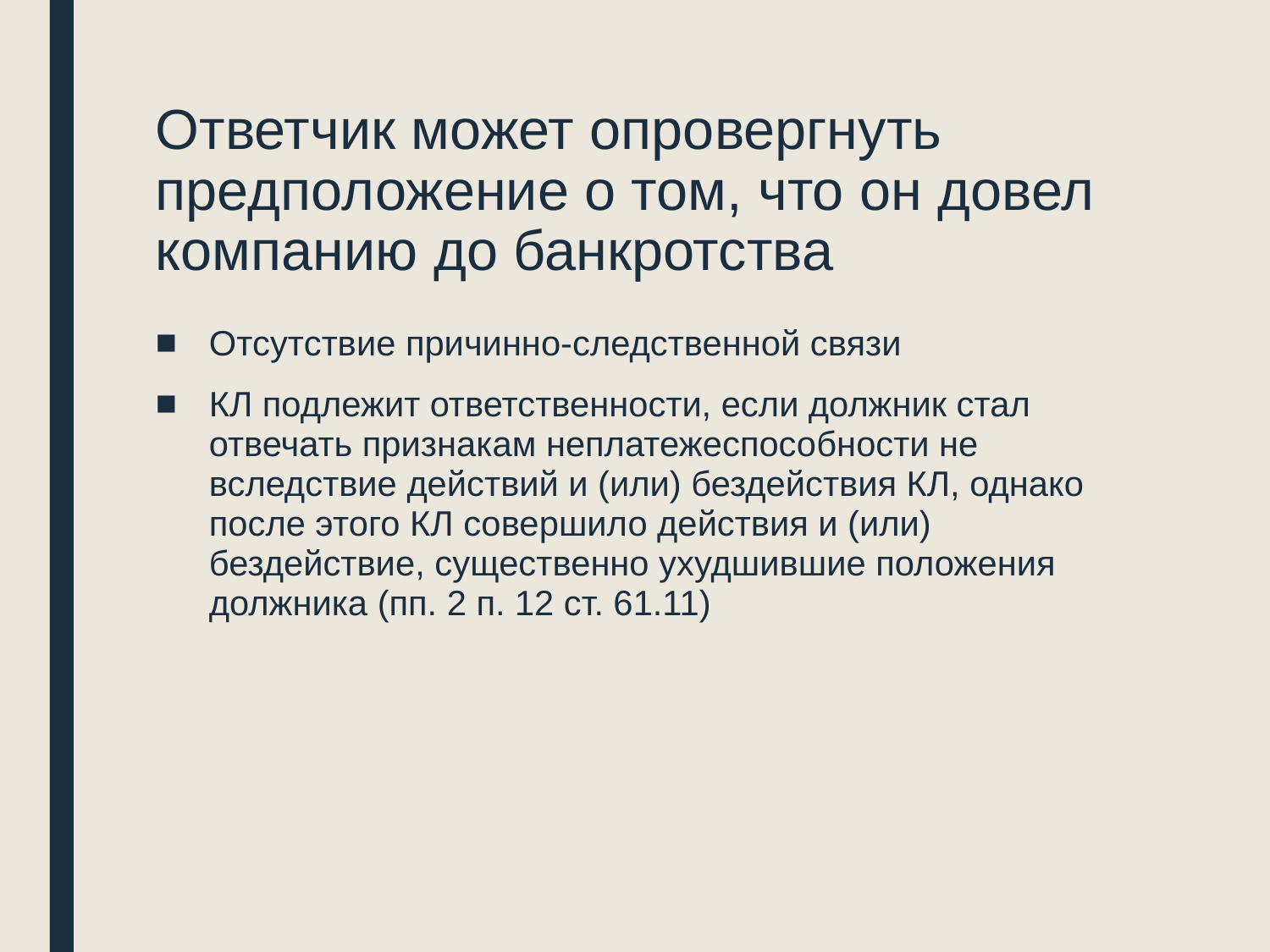

# Ответчик может опровергнуть предположение о том, что он довел компанию до банкротства
Отсутствие причинно-следственной связи
КЛ подлежит ответственности, если должник стал отвечать признакам неплатежеспособности не вследствие действий и (или) бездействия КЛ, однако после этого КЛ совершило действия и (или) бездействие, существенно ухудшившие положения должника (пп. 2 п. 12 ст. 61.11)